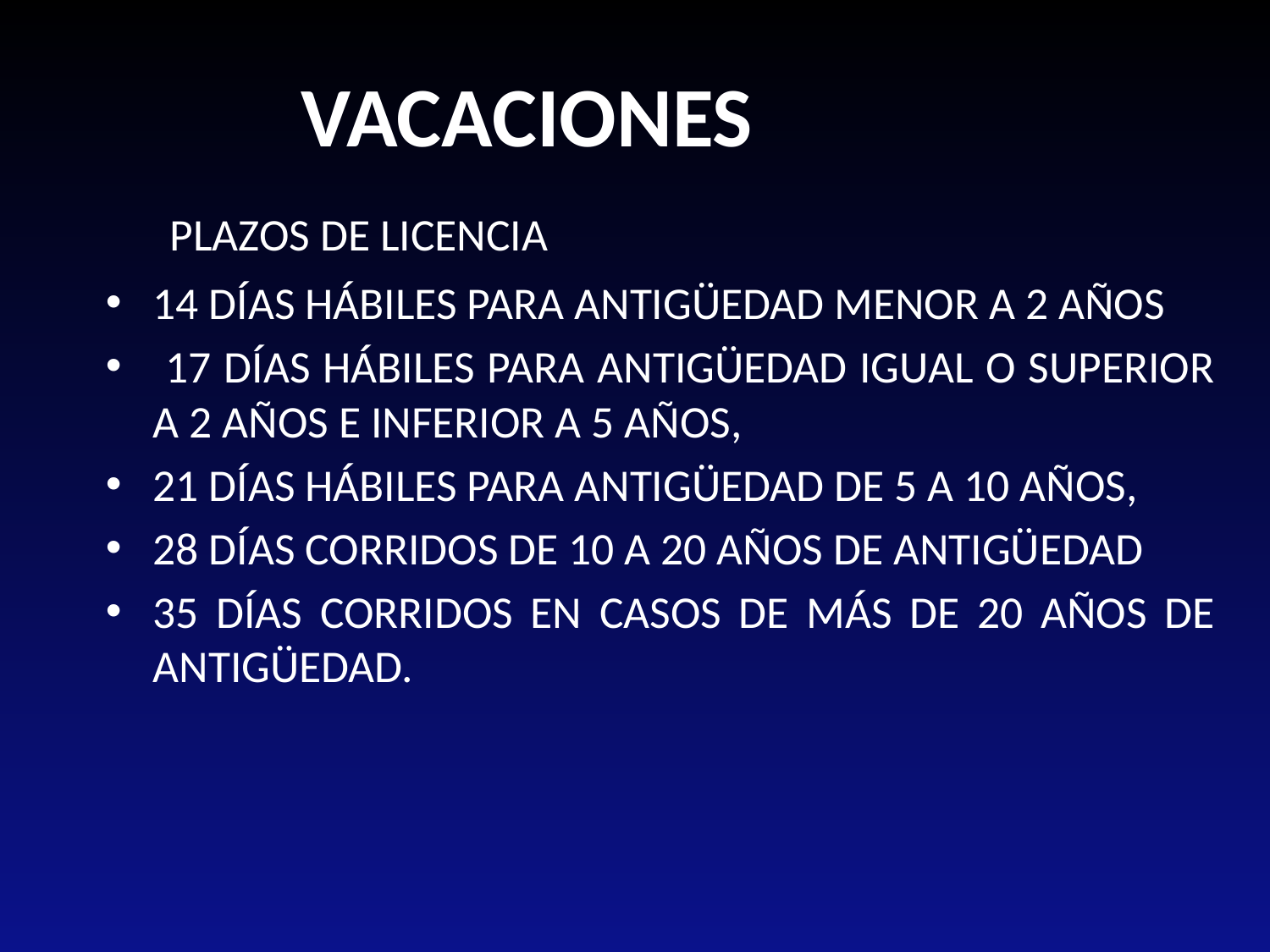

VACACIONES
    PLAZOS DE LICENCIA
14 DÍAS HÁBILES PARA ANTIGÜEDAD MENOR A 2 AÑOS
 17 DÍAS HÁBILES PARA ANTIGÜEDAD IGUAL O SUPERIOR A 2 AÑOS E INFERIOR A 5 AÑOS,
21 DÍAS HÁBILES PARA ANTIGÜEDAD DE 5 A 10 AÑOS,
28 DÍAS CORRIDOS DE 10 A 20 AÑOS DE ANTIGÜEDAD
35 DÍAS CORRIDOS EN CASOS DE MÁS DE 20 AÑOS DE ANTIGÜEDAD.